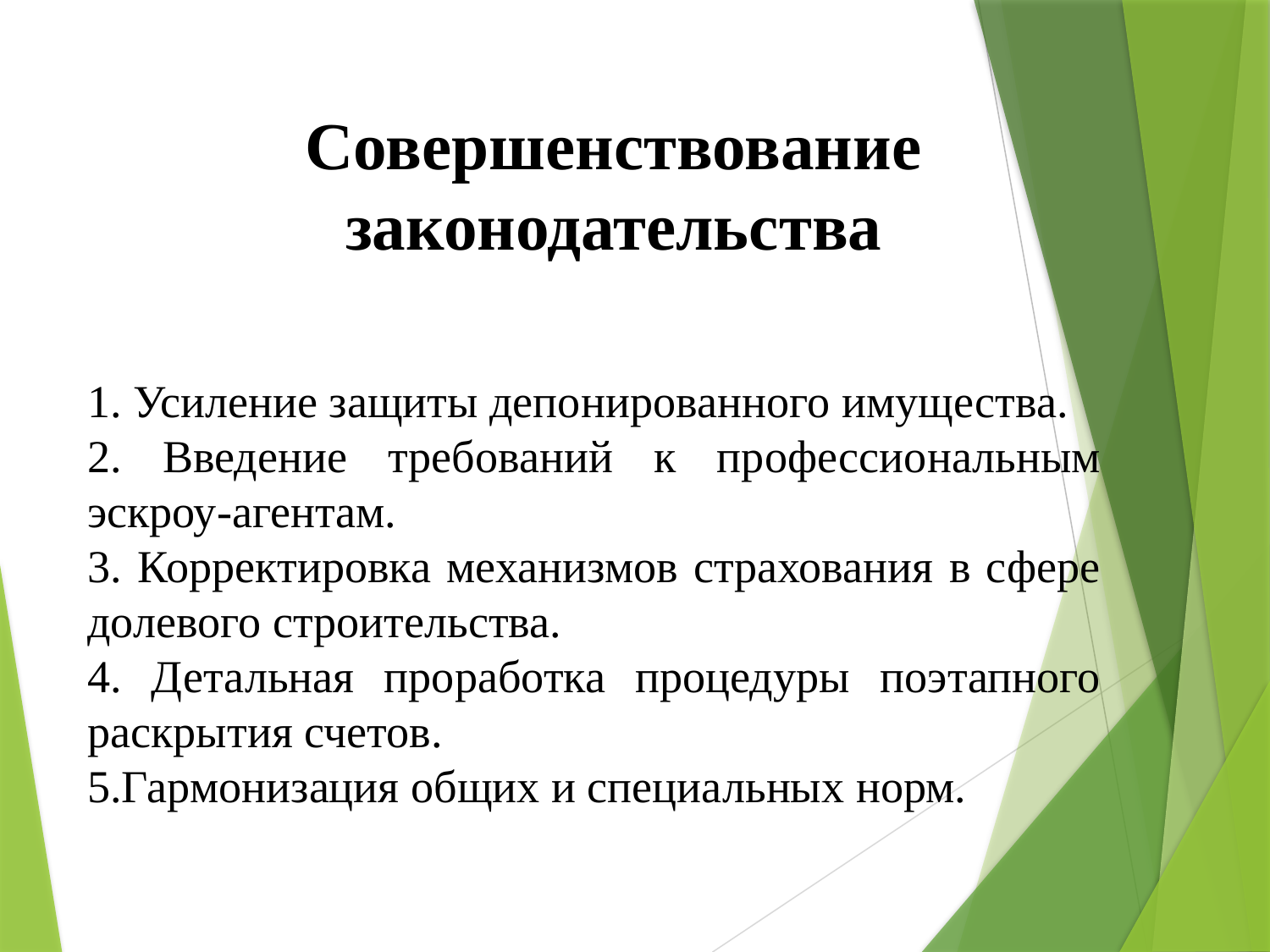

# Совершенствование законодательства
 Усиление защиты депонированного имущества.
 Введение требований к профессиональным эскроу-агентам.
 Корректировка механизмов страхования в сфере долевого строительства.
 Детальная проработка процедуры поэтапного раскрытия счетов.
Гармонизация общих и специальных норм.